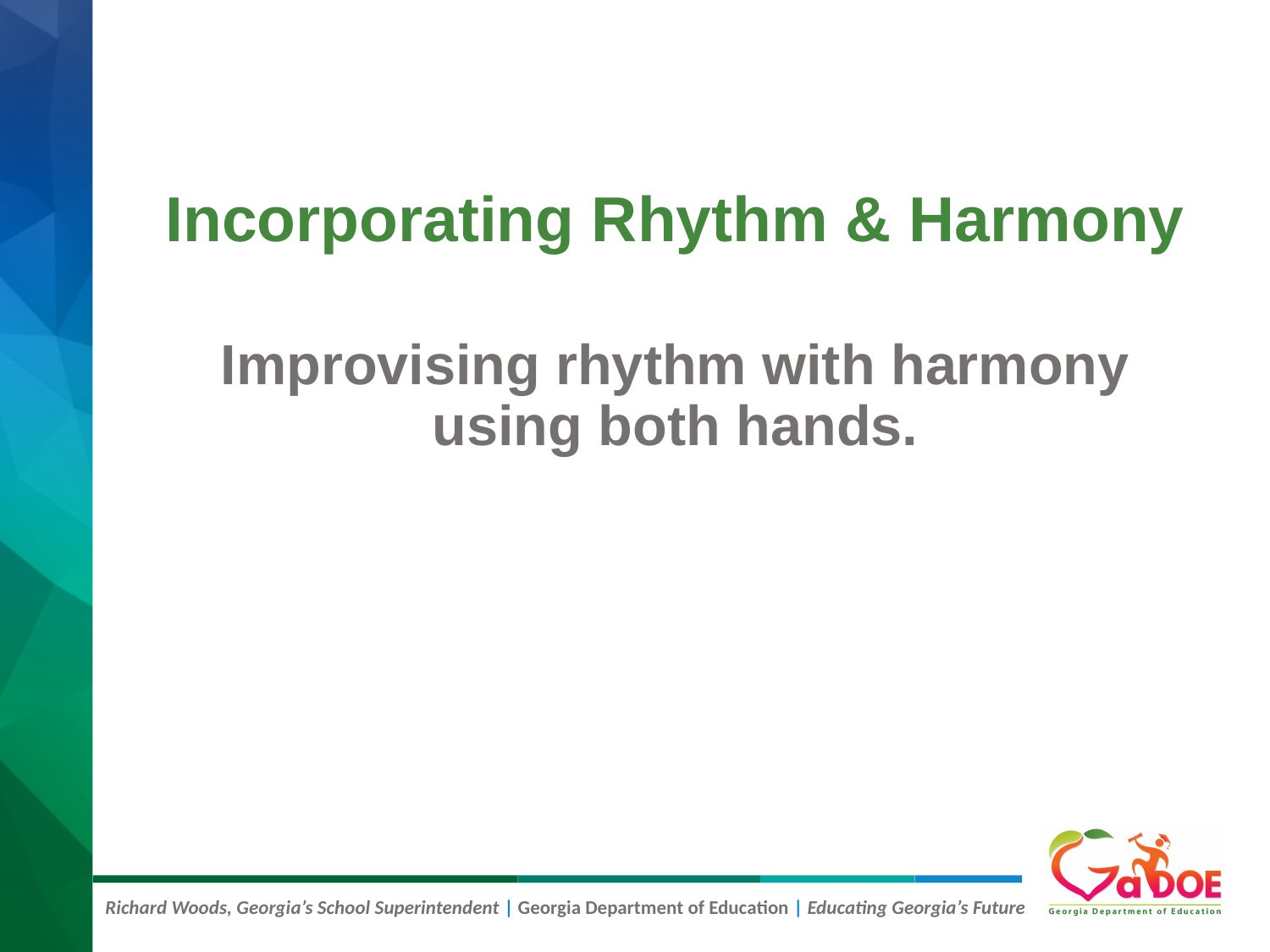

# Incorporating Rhythm & Harmony
Improvising rhythm with harmony using both hands.